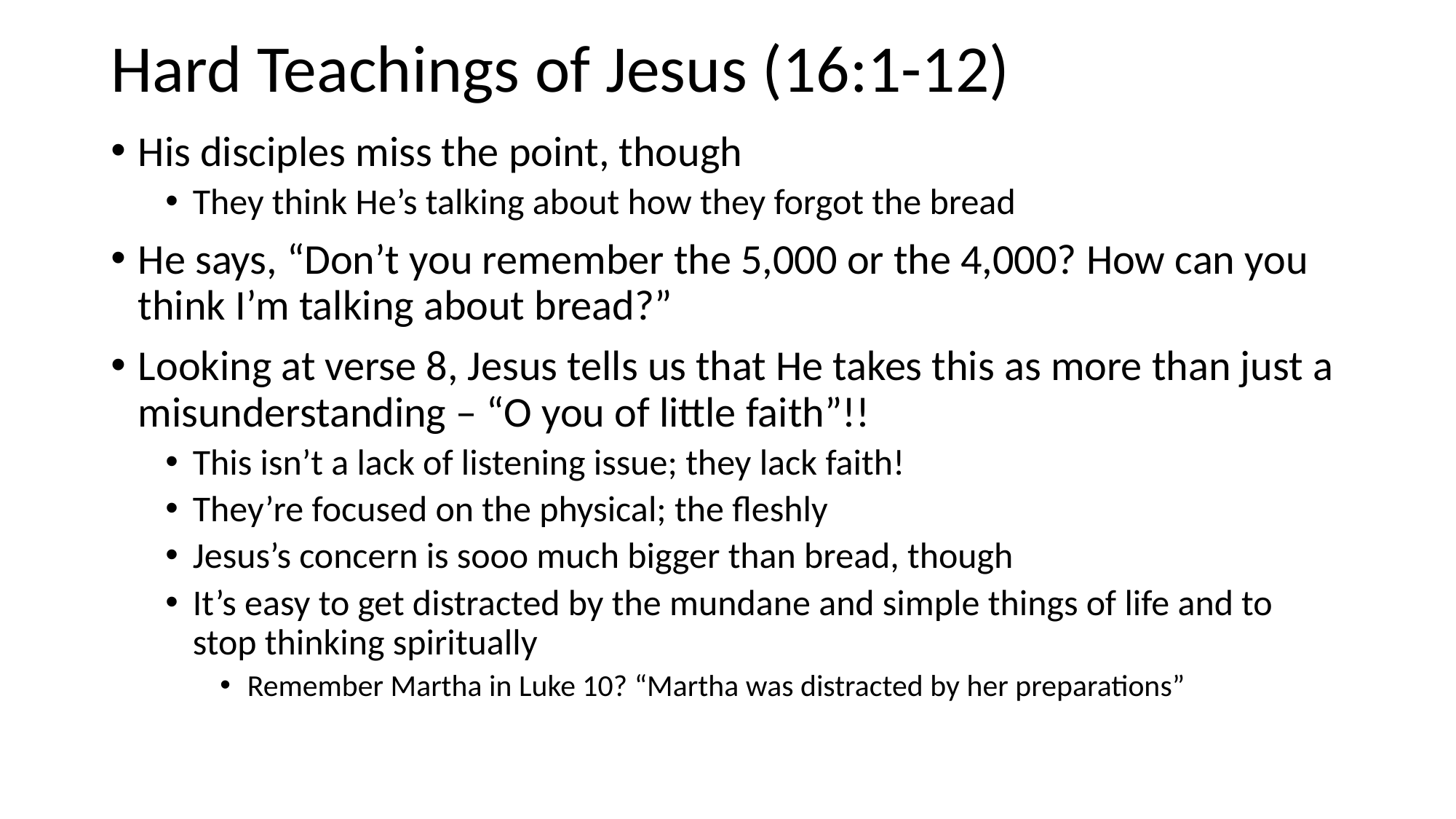

# Hard Teachings of Jesus (16:1-12)
His disciples miss the point, though
They think He’s talking about how they forgot the bread
He says, “Don’t you remember the 5,000 or the 4,000? How can you think I’m talking about bread?”
Looking at verse 8, Jesus tells us that He takes this as more than just a misunderstanding – “O you of little faith”!!
This isn’t a lack of listening issue; they lack faith!
They’re focused on the physical; the fleshly
Jesus’s concern is sooo much bigger than bread, though
It’s easy to get distracted by the mundane and simple things of life and to stop thinking spiritually
Remember Martha in Luke 10? “Martha was distracted by her preparations”